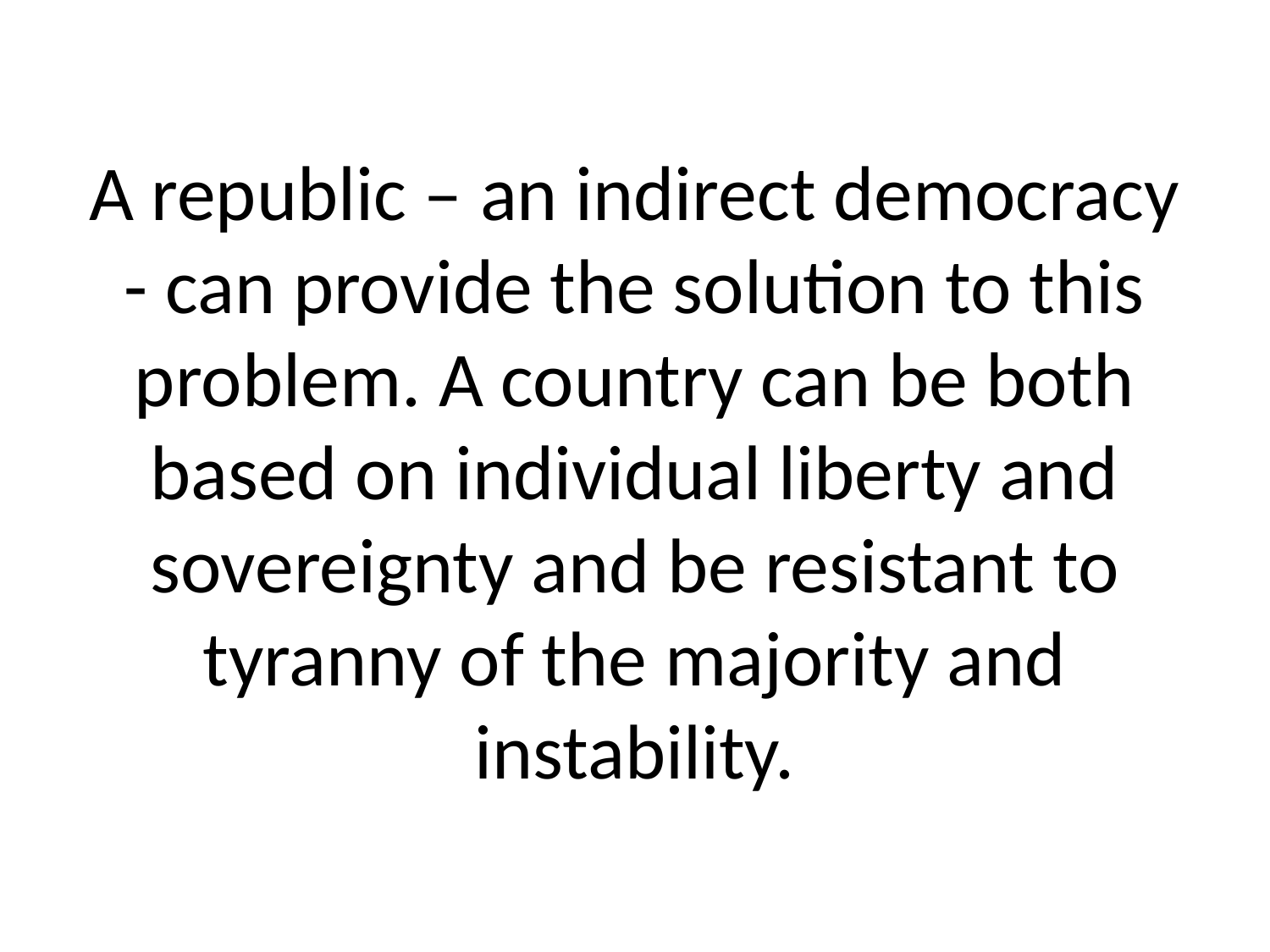

# A republic – an indirect democracy - can provide the solution to this problem. A country can be both based on individual liberty and sovereignty and be resistant to tyranny of the majority and instability.